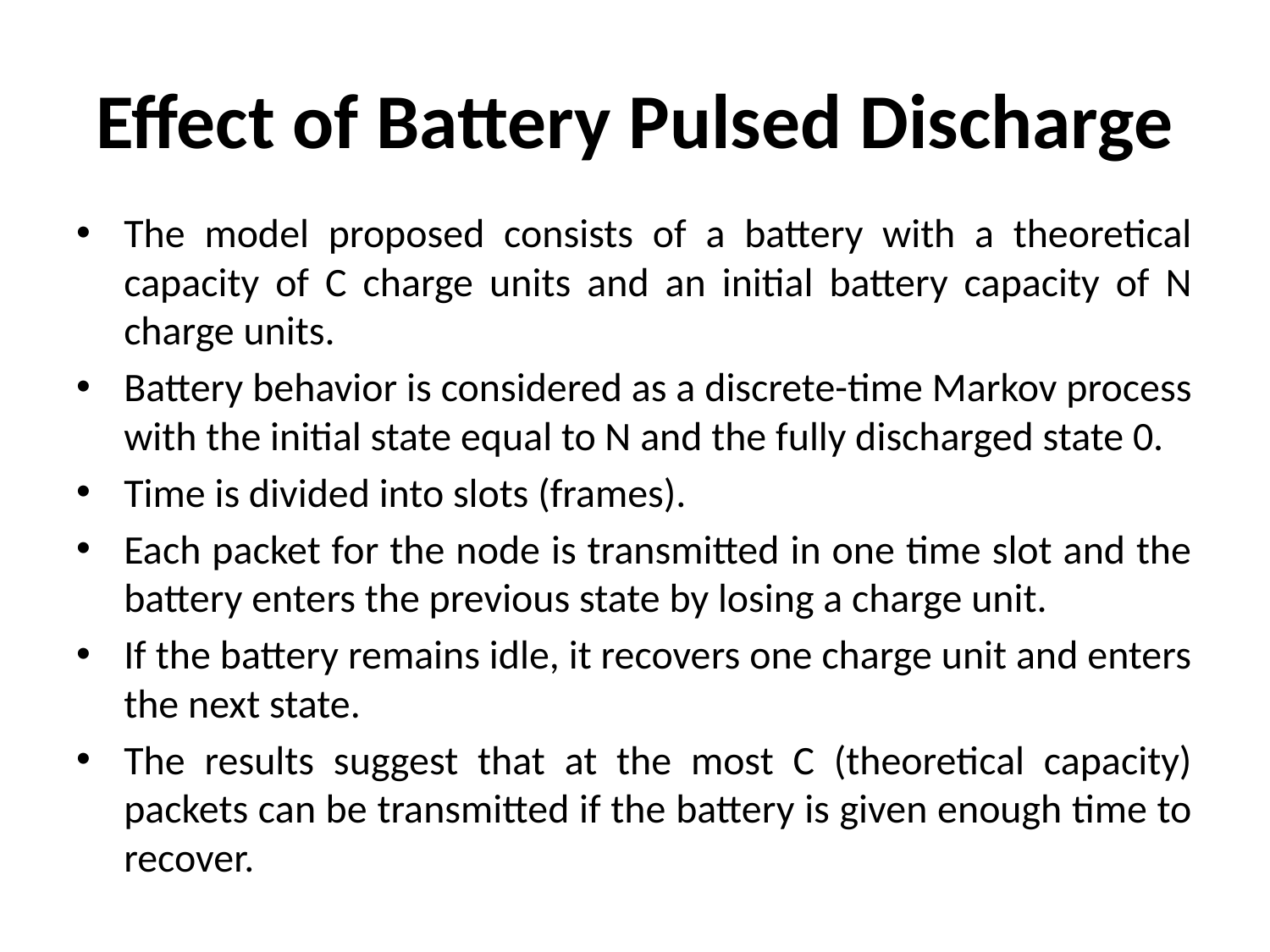

# Effect of Battery Pulsed Discharge
The model proposed consists of a battery with a theoretical capacity of C charge units and an initial battery capacity of N charge units.
Battery behavior is considered as a discrete-time Markov process with the initial state equal to N and the fully discharged state 0.
Time is divided into slots (frames).
Each packet for the node is transmitted in one time slot and the battery enters the previous state by losing a charge unit.
If the battery remains idle, it recovers one charge unit and enters the next state.
The results suggest that at the most C (theoretical capacity) packets can be transmitted if the battery is given enough time to recover.